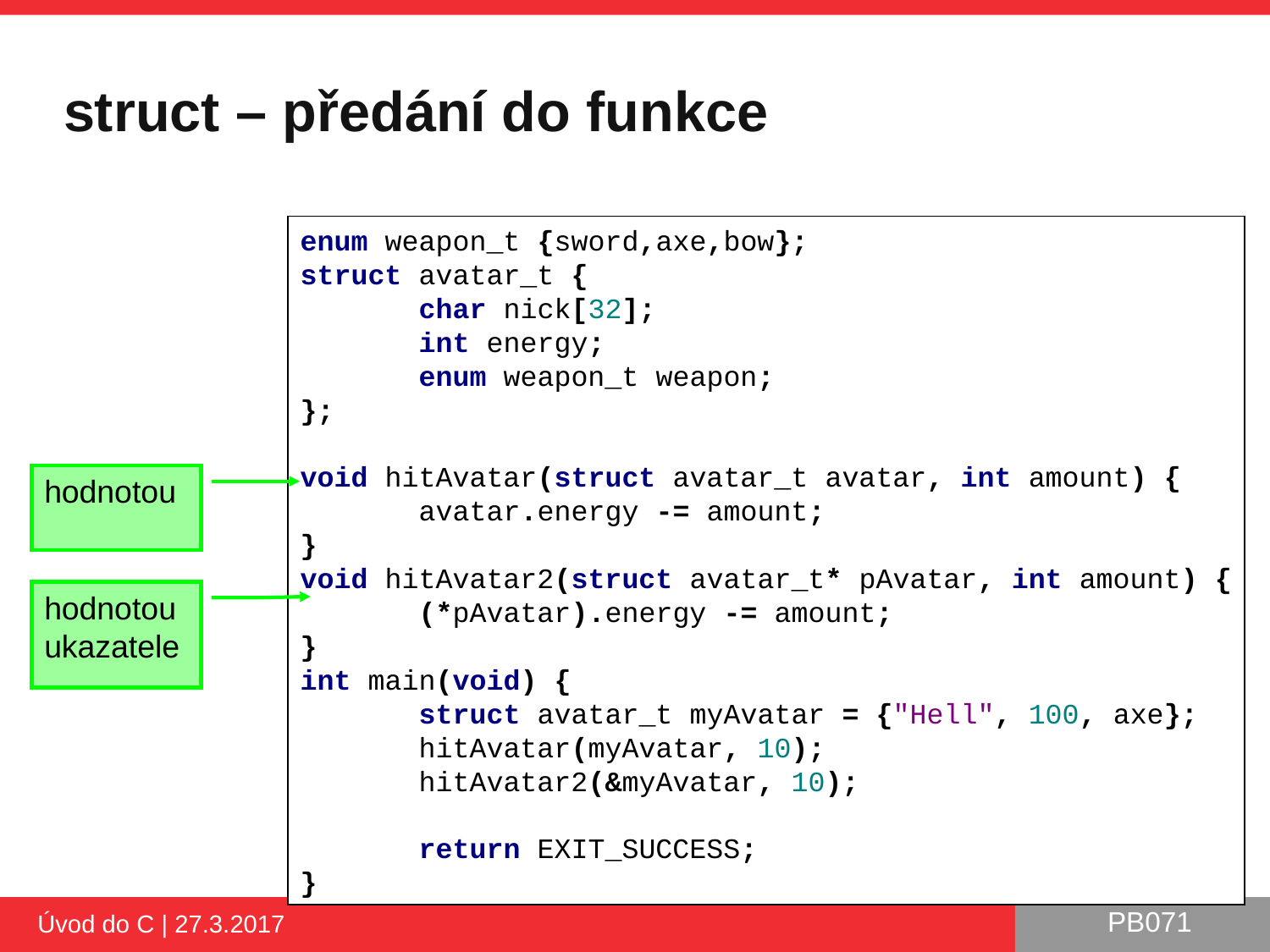

# struct – předání do funkce
enum weapon_t {sword,axe,bow};
struct avatar_t {
       char nick[32];
       int energy;
       enum weapon_t weapon;
};

void hitAvatar(struct avatar_t avatar, int amount) {
       avatar.energy -= amount;
}
void hitAvatar2(struct avatar_t* pAvatar, int amount) {
       (*pAvatar).energy -= amount;
}
int main(void) {
       struct avatar_t myAvatar = {"Hell", 100, axe};
       hitAvatar(myAvatar, 10);
       hitAvatar2(&myAvatar, 10);

       return EXIT_SUCCESS;
}
hodnotou

hodnotou ukazatele

Úvod do C | 27.3.2017